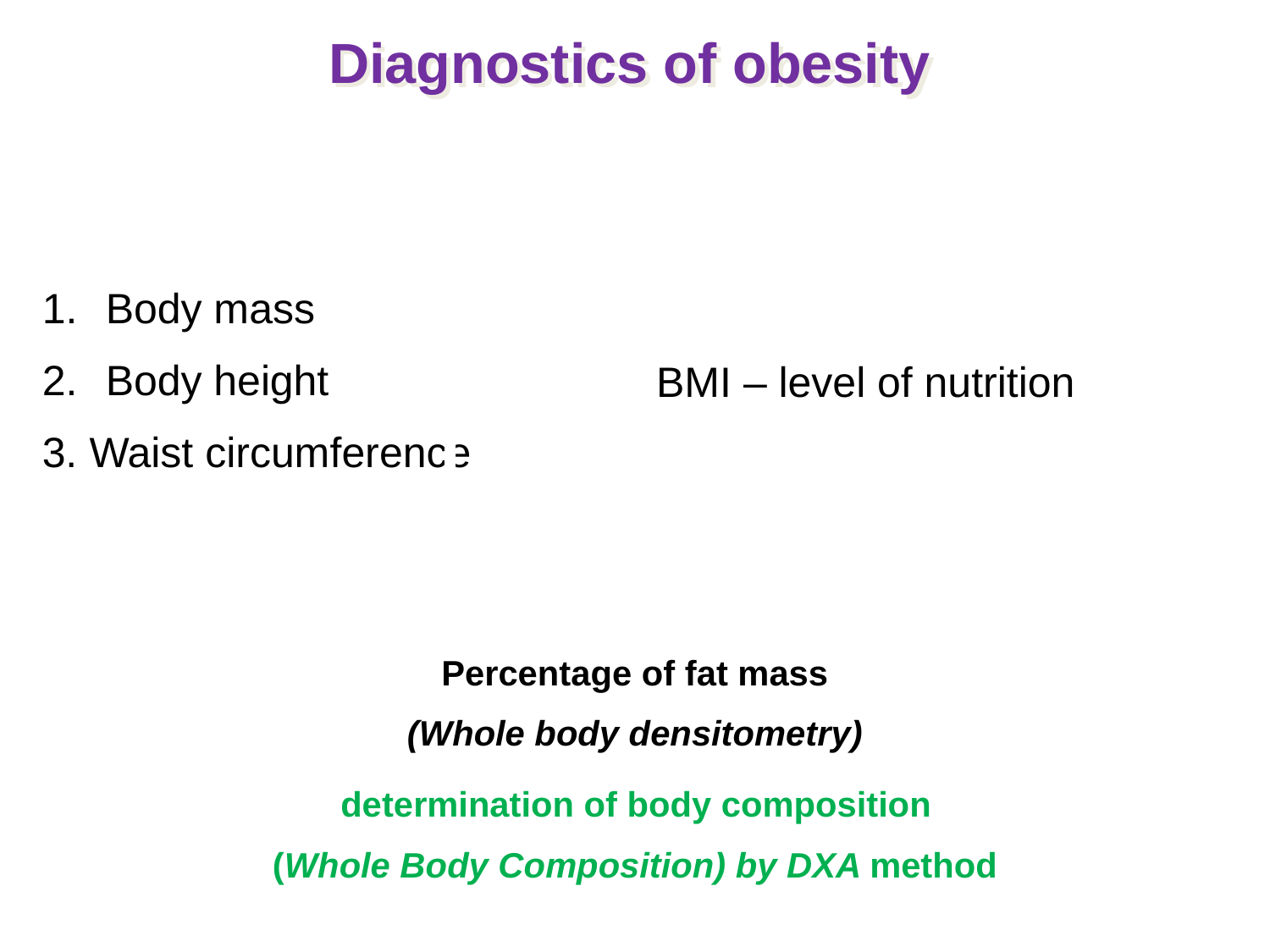

Diagnostics of obesity
Body mass
Body height
3. Waist circumference

BMI – level of nutrition

Percentage of fat mass
(Whole body densitometry)
 determination of body composition
(Whole Body Composition) by DXA method